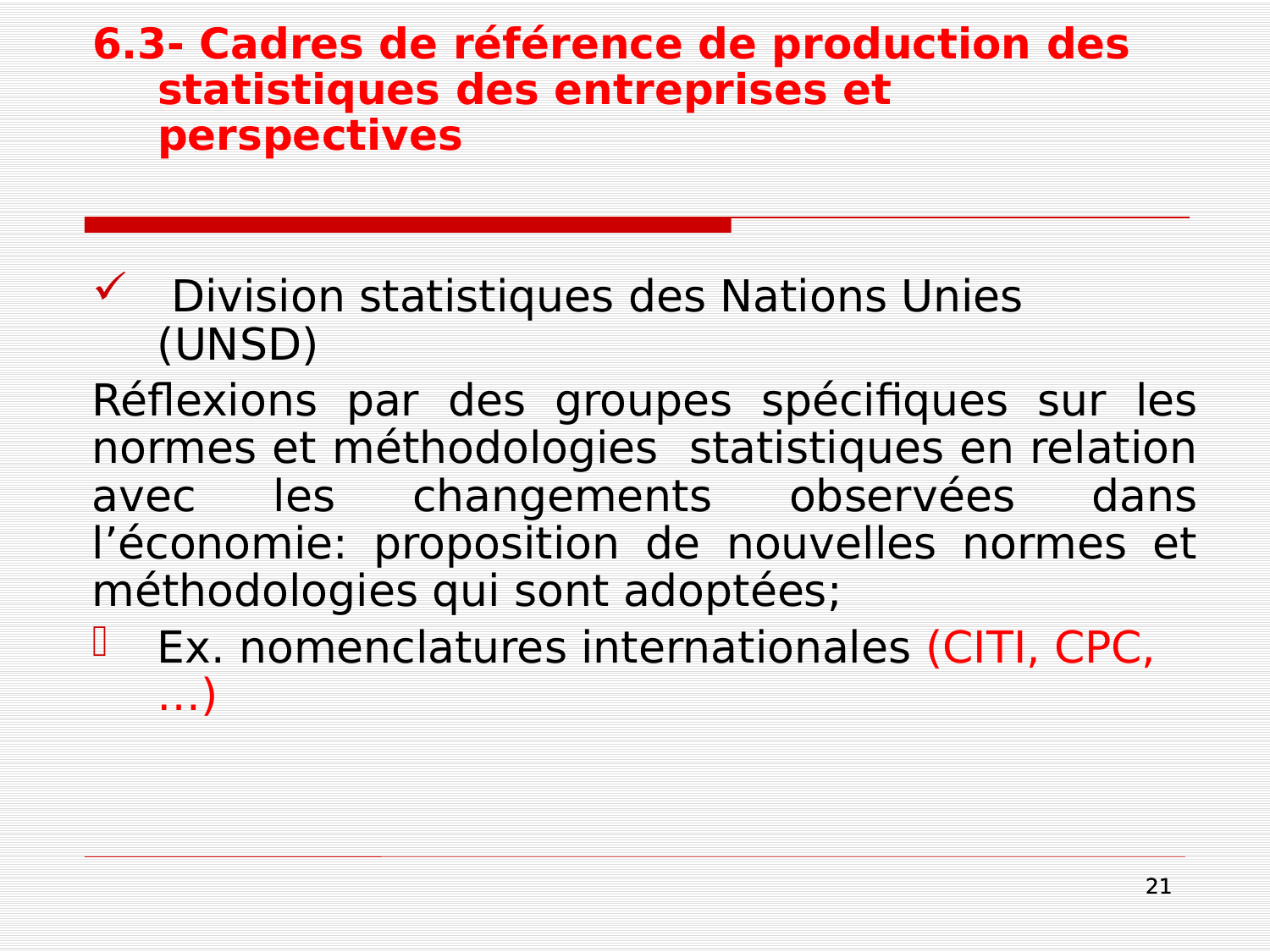

# 6.3- Cadres de référence de production des statistiques des entreprises et perspectives
 Division statistiques des Nations Unies (UNSD)
Réflexions par des groupes spécifiques sur les normes et méthodologies  statistiques en relation avec les changements observées dans l’économie: proposition de nouvelles normes et méthodologies qui sont adoptées;
Ex. nomenclatures internationales (CITI, CPC, …)

21
21